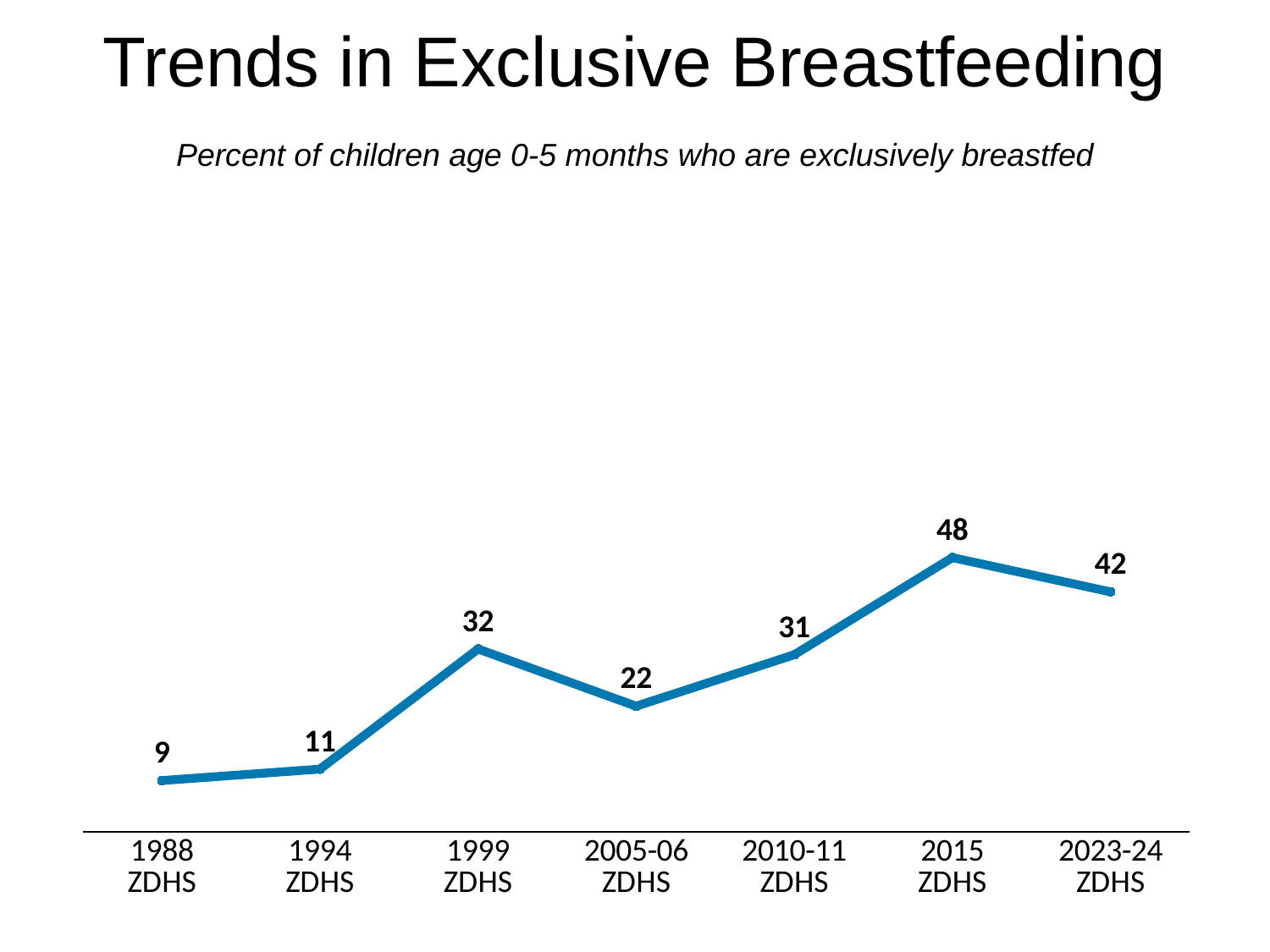

# Trends in Exclusive Breastfeeding
Percent of children age 0-5 months who are exclusively breastfed

### Chart

| Category | Series 1 |
|---|---|
| 1988
ZDHS | 9.0 |
| 1994
ZDHS | 11.0 |
| 1999
ZDHS | 32.0 |
| 2005-06
ZDHS | 22.0 |
| 2010-11
ZDHS | 31.0 |
| 2015
ZDHS | 48.0 |
| 2023-24
ZDHS | 42.0 |